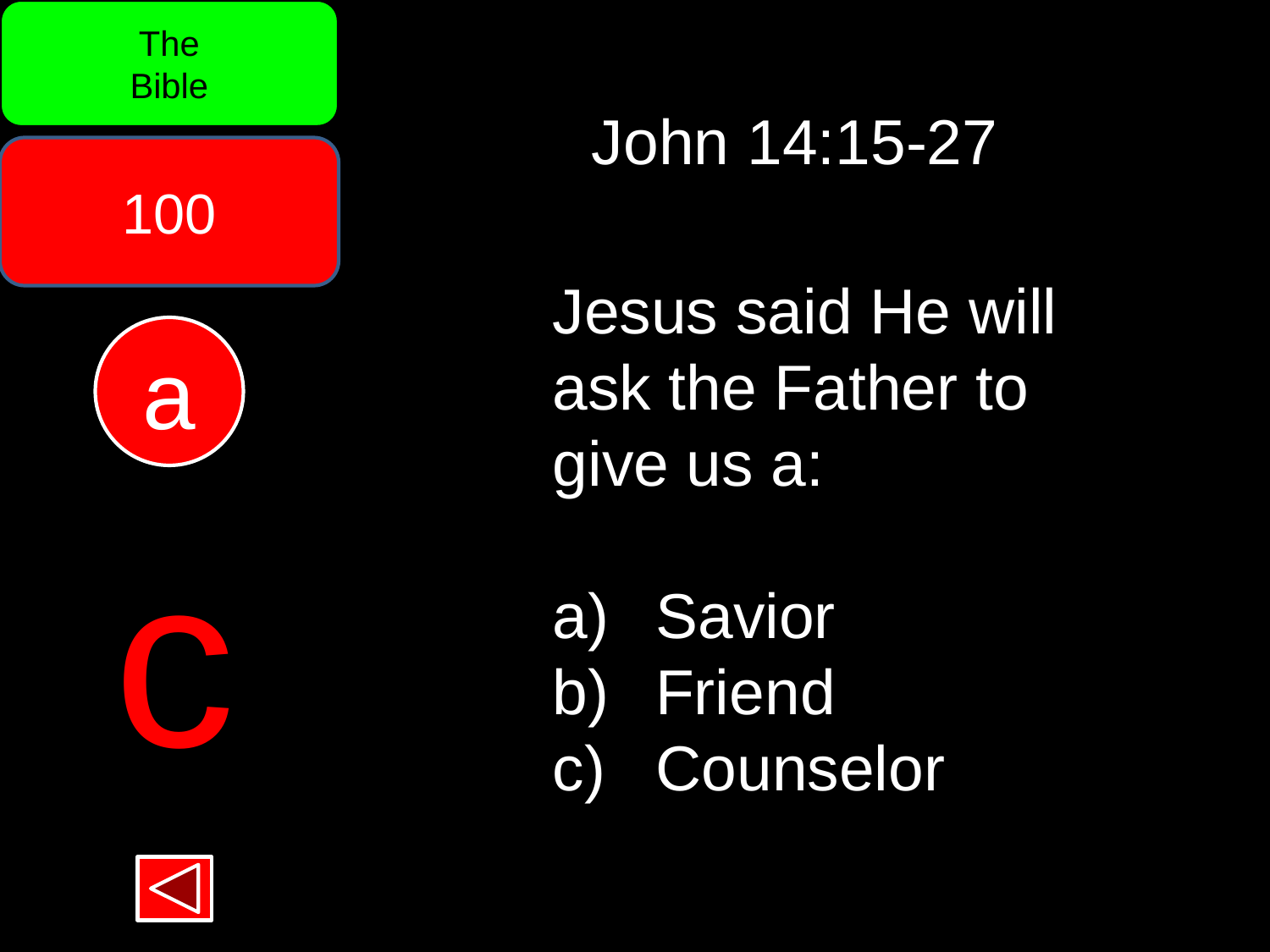

The
Bible
John 14:15-27
100
Jesus said He will
ask the Father to
give us a:

Savior
Friend
Counselor
a
c